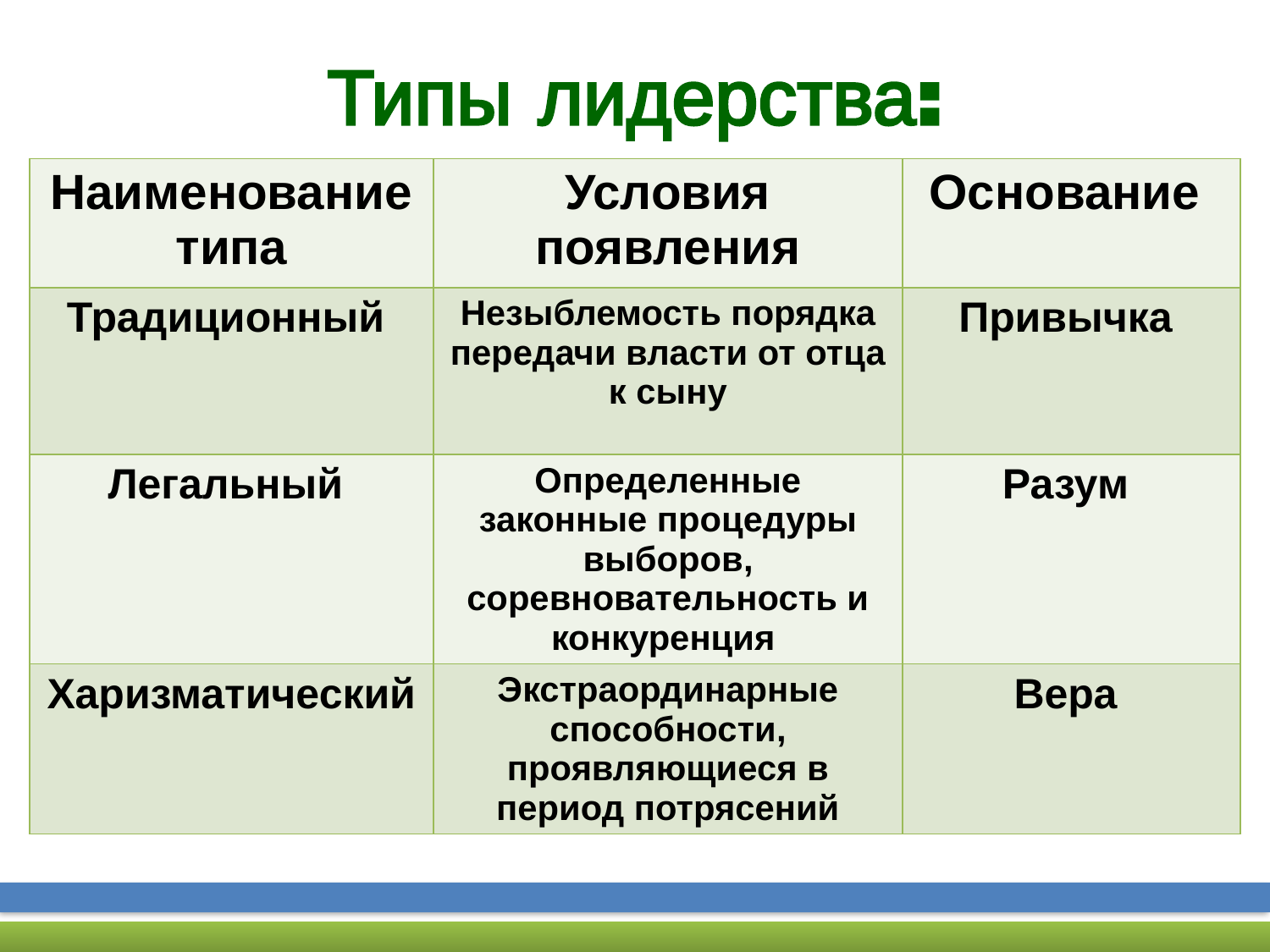

# Типы лидерства:
| Наименование типа | Условия появления | Основание |
| --- | --- | --- |
| Традиционный | Незыблемость порядка передачи власти от отца к сыну | Привычка |
| Легальный | Определенные законные процедуры выборов, соревновательность и конкуренция | Разум |
| Харизматический | Экстраординарные способности, проявляющиеся в период потрясений | Вера |